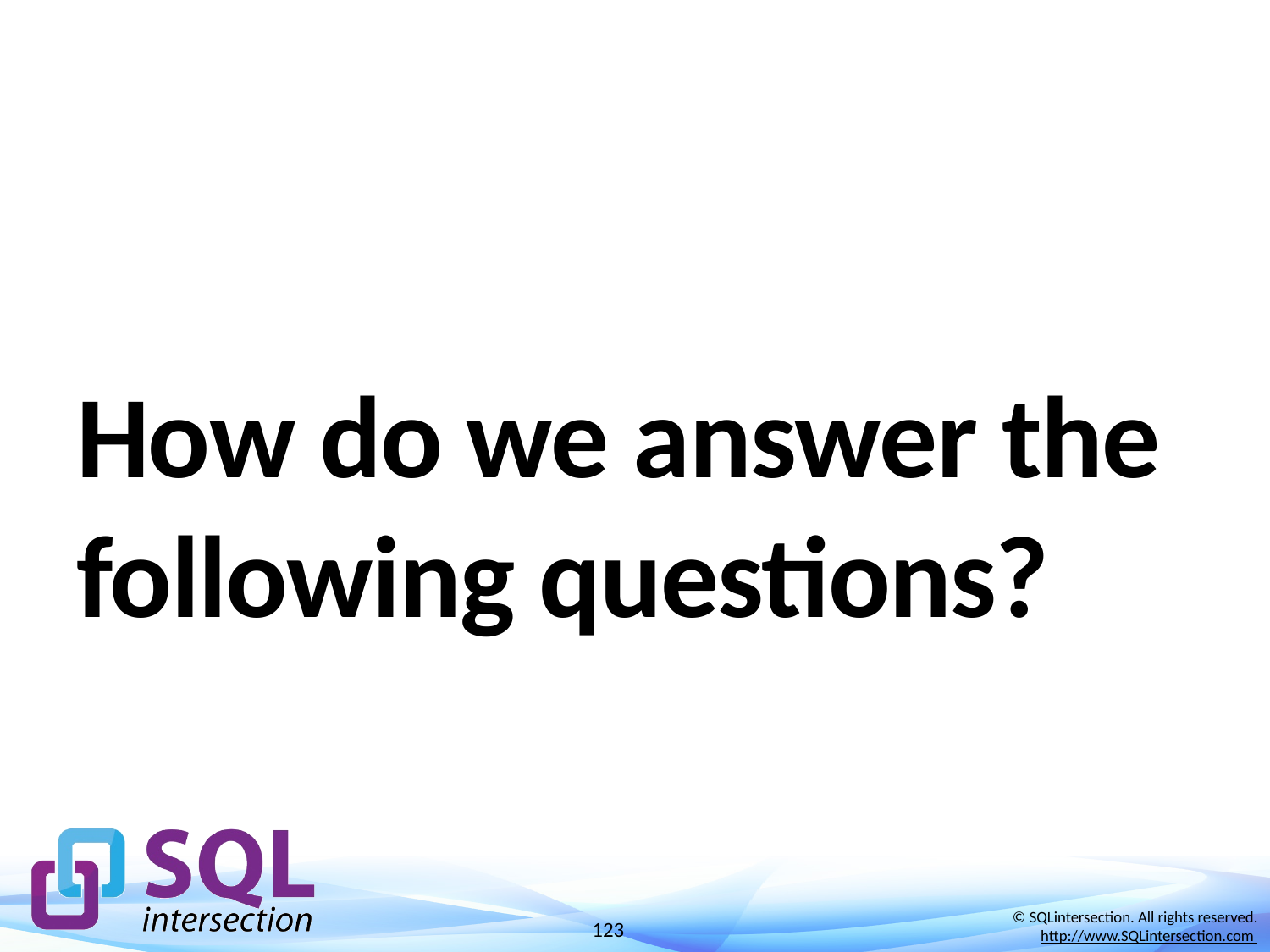

# How do we answer the following questions?